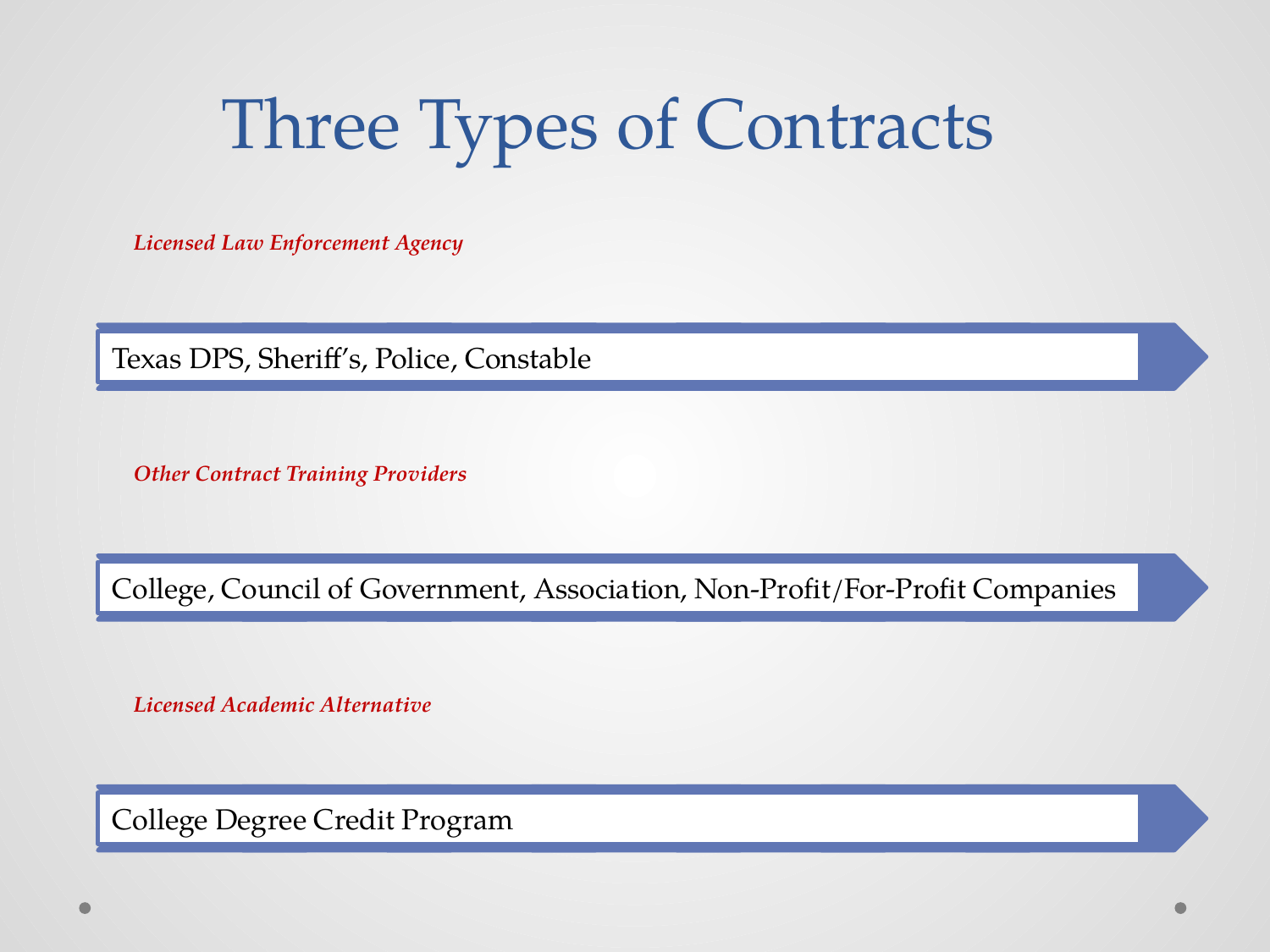

# Three Types of Contracts
Licensed Law Enforcement Agency
Texas DPS, Sheriff’s, Police, Constable
Other Contract Training Providers
College, Council of Government, Association, Non-Profit/For-Profit Companies
Licensed Academic Alternative
College Degree Credit Program